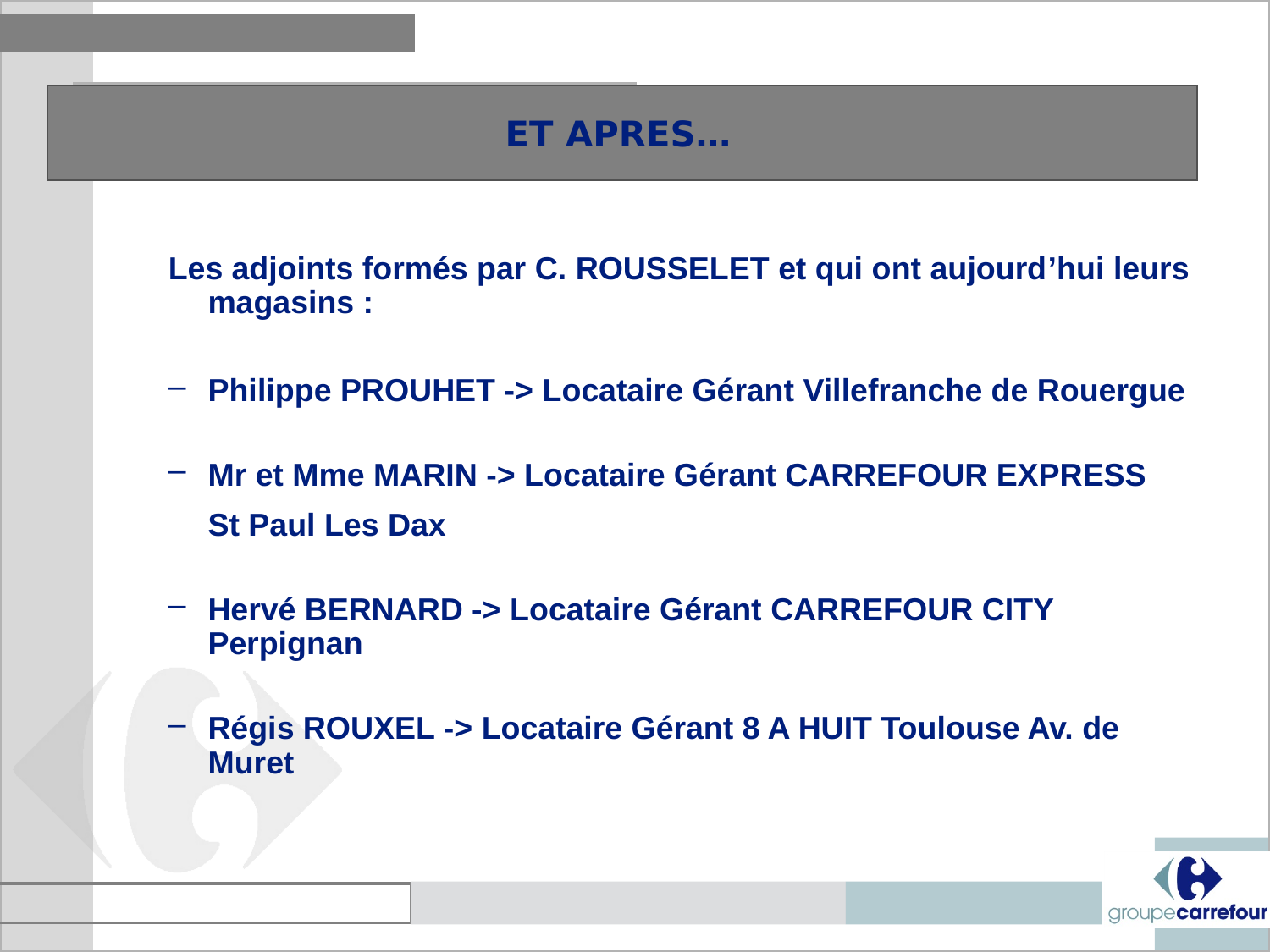

ET APRES…
#
Les adjoints formés par C. ROUSSELET et qui ont aujourd’hui leurs magasins :
Philippe PROUHET -> Locataire Gérant Villefranche de Rouergue
Mr et Mme MARIN -> Locataire Gérant CARREFOUR EXPRESS
	St Paul Les Dax
Hervé BERNARD -> Locataire Gérant CARREFOUR CITY Perpignan
Régis ROUXEL -> Locataire Gérant 8 A HUIT Toulouse Av. de Muret